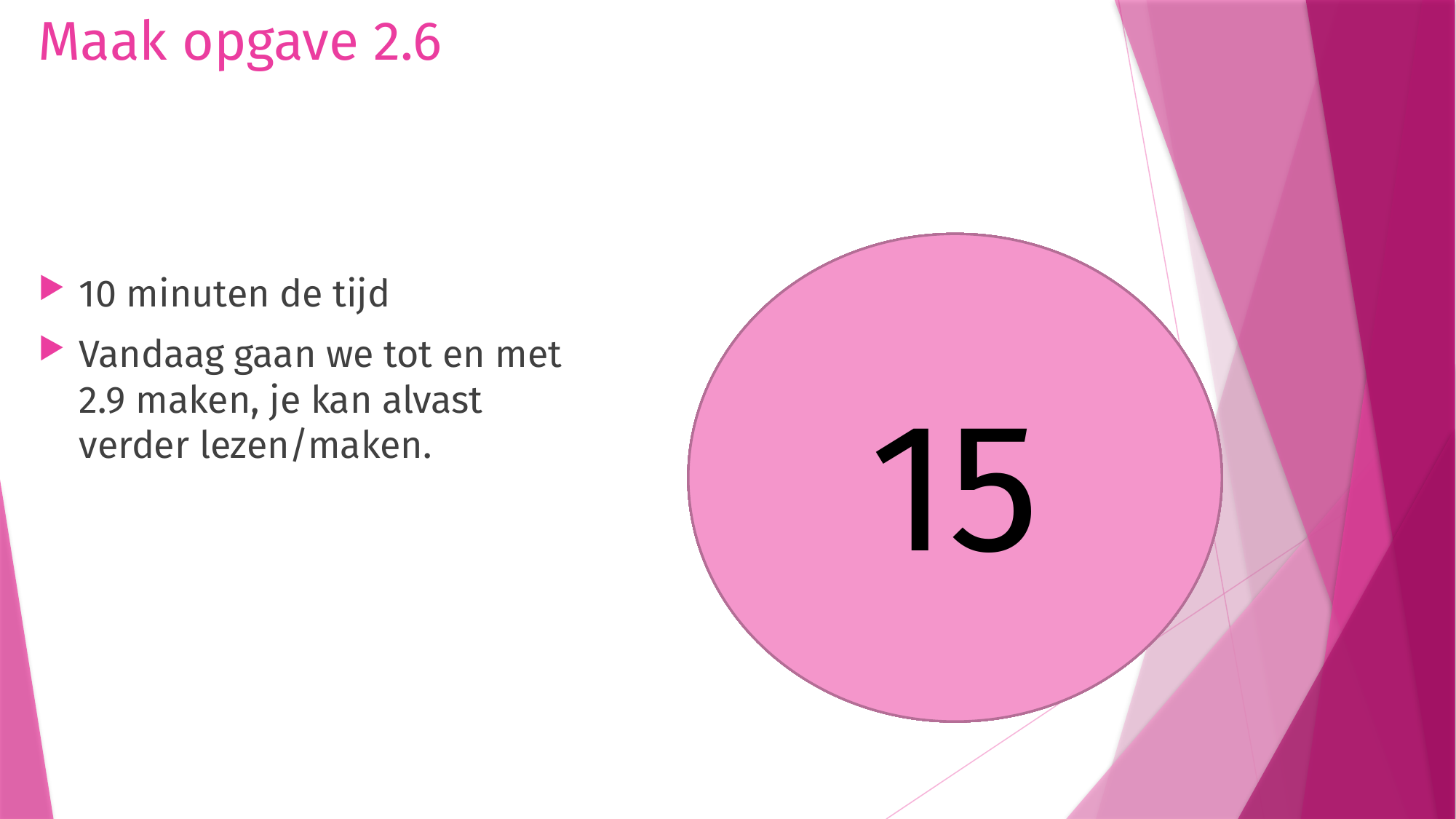

# Maak opgave 2.6

10 minuten de tijd
Vandaag gaan we tot en met 2.9 maken, je kan alvast verder lezen/maken.

15
14
13
12
11
10
8
9
5
6
7
4
3
1
2